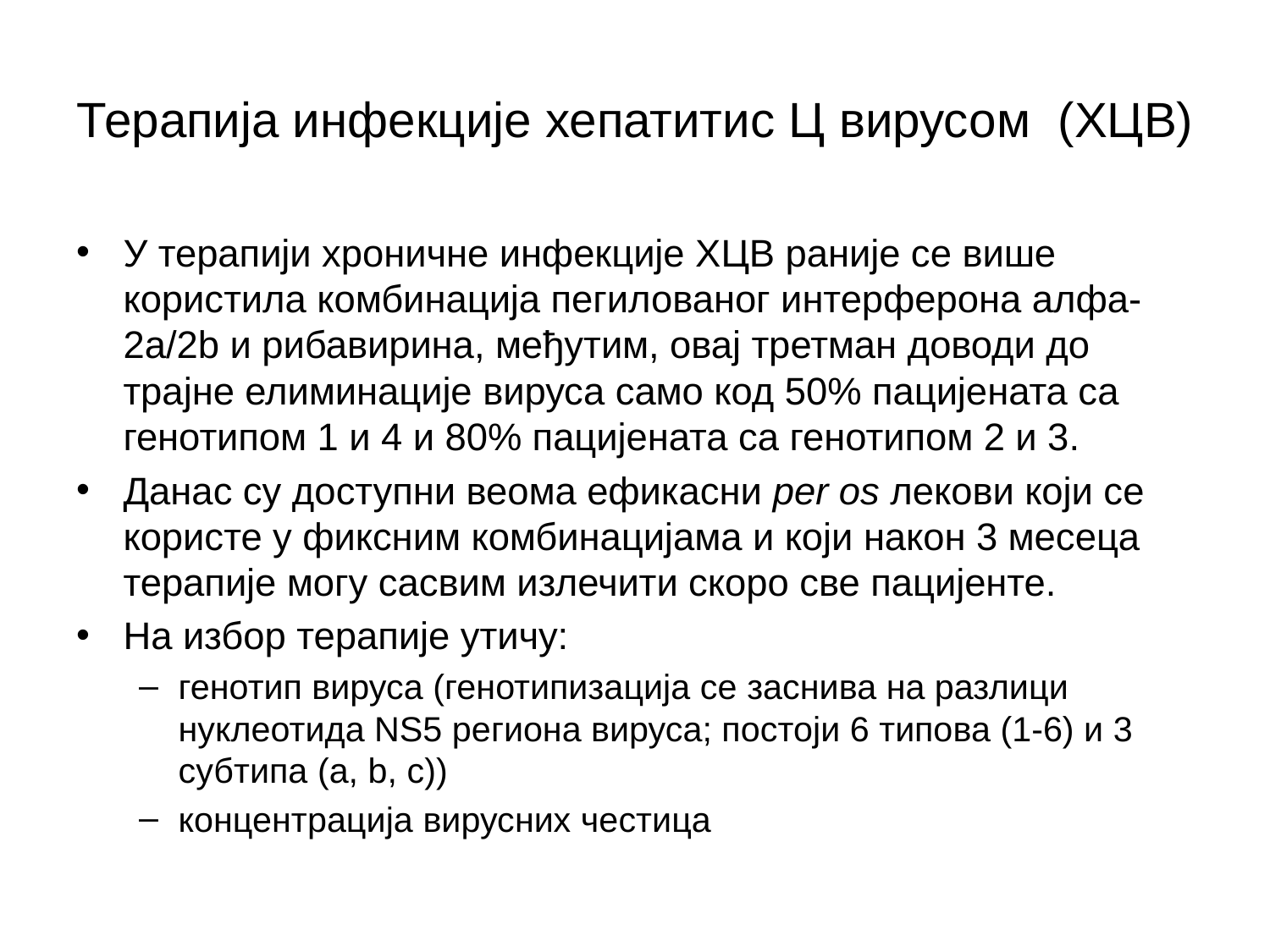

# Терапија инфекције хепатитис Ц вирусом  (ХЦВ)
У терапији хроничне инфекције ХЦВ раније се више користила комбинација пегилованог интерферона алфа-2а/2b и рибавирина, међутим, овај третман доводи до трајне елиминације вируса само код 50% пацијената са генотипом 1 и 4 и 80% пацијената са генотипом 2 и 3.
Данас су доступни веома ефикасни per os лекови који се користе у фиксним комбинацијама и који након 3 месеца терапије могу сасвим излечити скоро све пацијенте.
На избор терапије утичу:
генотип вируса (генотипизација се заснива на разлици нуклеотида NS5 региона вируса; постоји 6 типова (1-6) и 3 субтипа (a, b, с))
концентрација вирусних честица